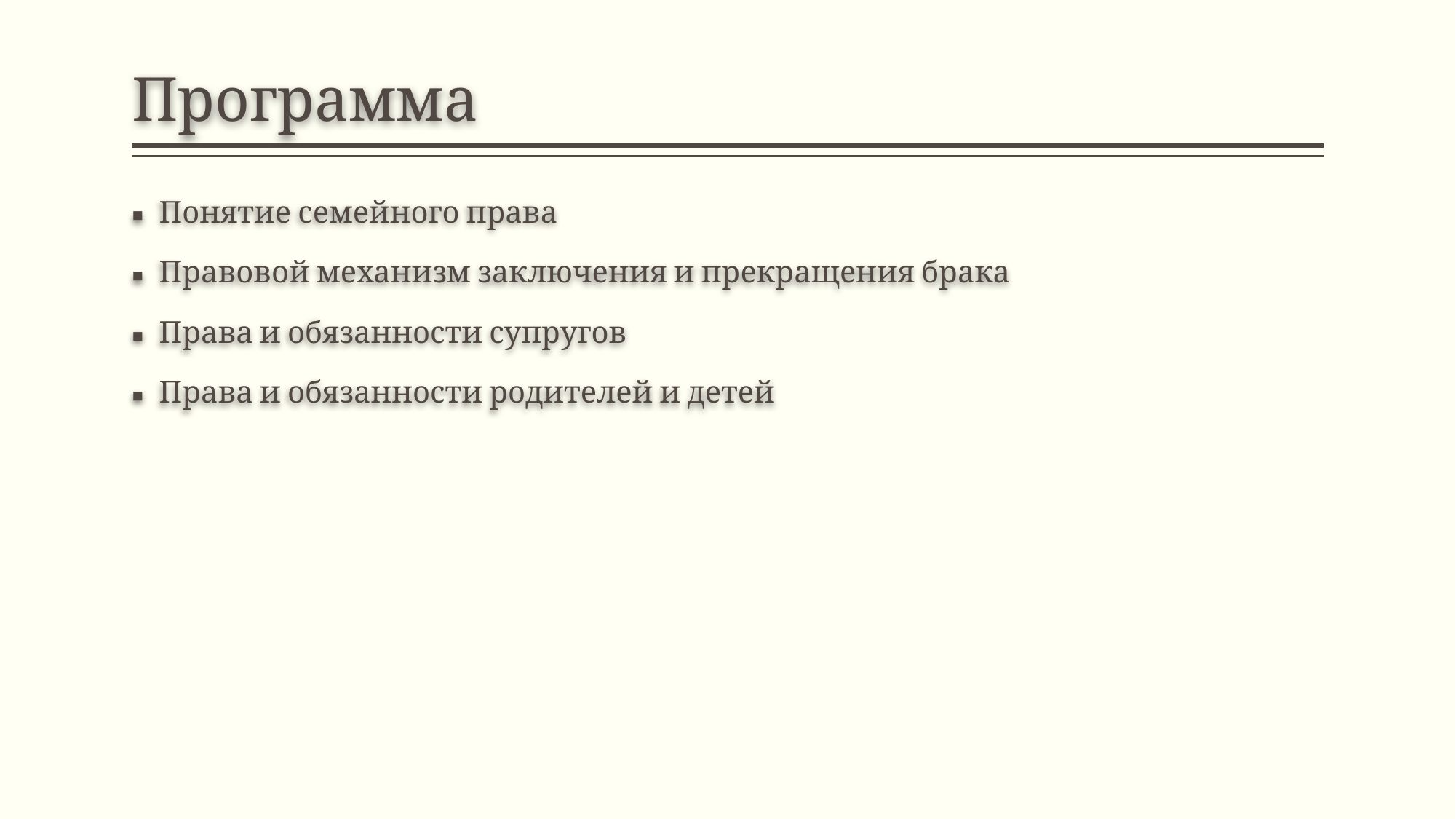

# Программа
Понятие семейного права
Правовой механизм заключения и прекращения брака
Права и обязанности супругов
Права и обязанности родителей и детей